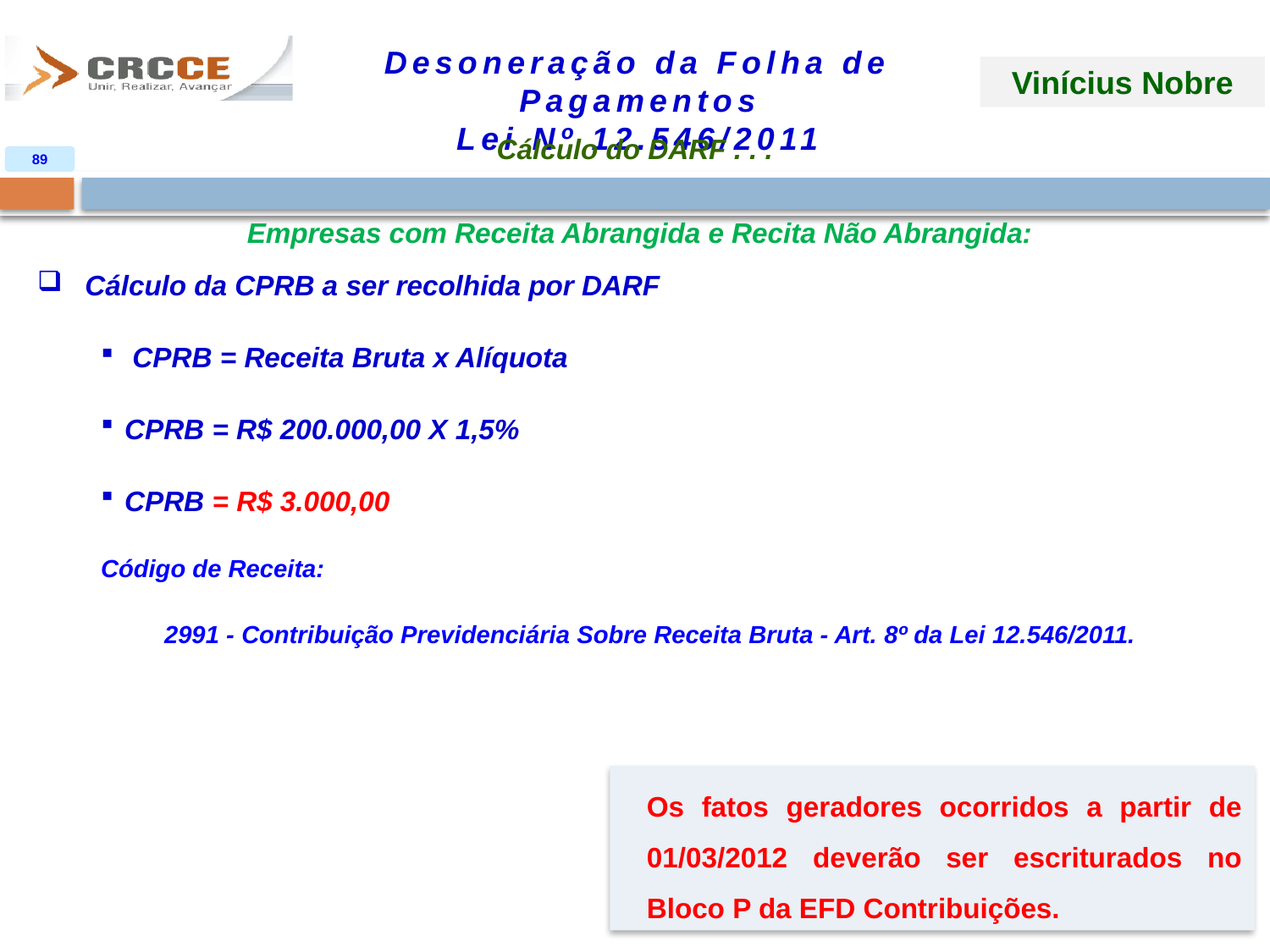

Cálculo do DARF . . .
89
Empresas com Receita Abrangida e Recita Não Abrangida:
Cálculo da CPRB a ser recolhida por DARF
 CPRB = Receita Bruta x Alíquota
CPRB = R$ 200.000,00 X 1,5%
CPRB = R$ 3.000,00
Código de Receita:
2991 - Contribuição Previdenciária Sobre Receita Bruta - Art. 8º da Lei 12.546/2011.
Os fatos geradores ocorridos a partir de 01/03/2012 deverão ser escriturados no Bloco P da EFD Contribuições.